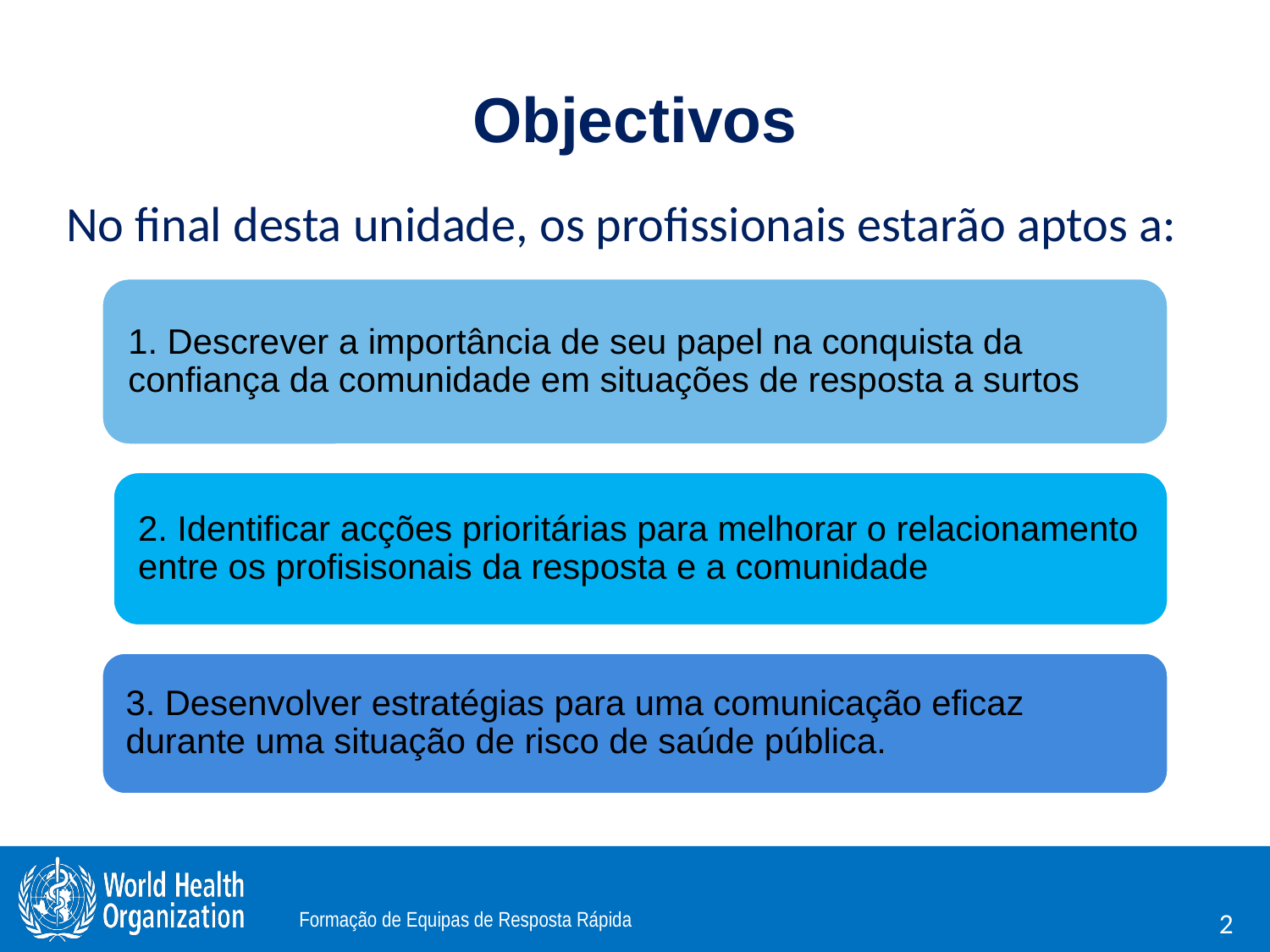

# Objectivos
No final desta unidade, os profissionais estarão aptos a:
1. Descrever a importância de seu papel na conquista da confiança da comunidade em situações de resposta a surtos
2. Identificar acções prioritárias para melhorar o relacionamento entre os profisisonais da resposta e a comunidade
3. Desenvolver estratégias para uma comunicação eficaz durante uma situação de risco de saúde pública.